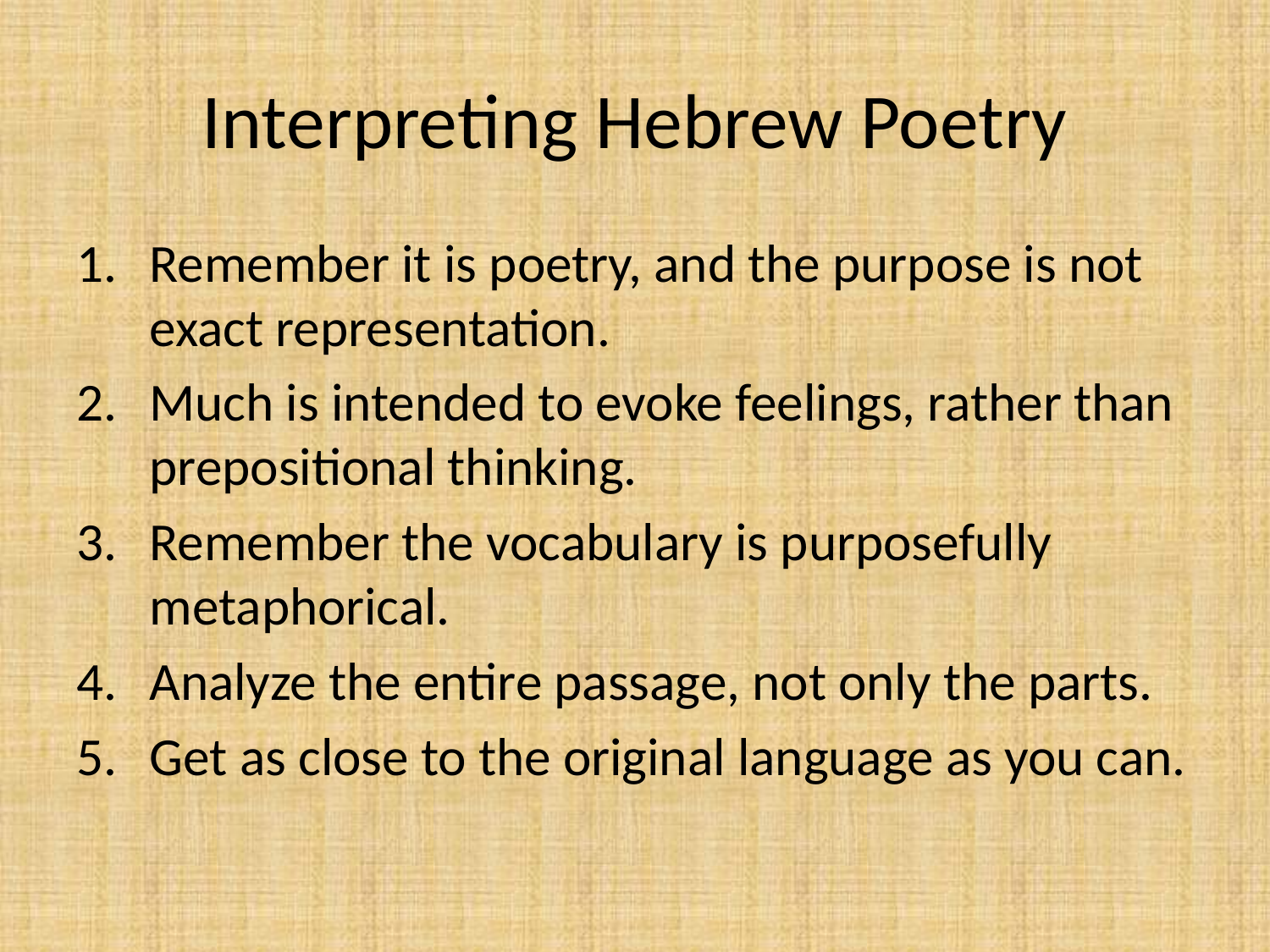

# Interpreting Hebrew Poetry
Remember it is poetry, and the purpose is not exact representation.
Much is intended to evoke feelings, rather than prepositional thinking.
Remember the vocabulary is purposefully metaphorical.
Analyze the entire passage, not only the parts.
Get as close to the original language as you can.